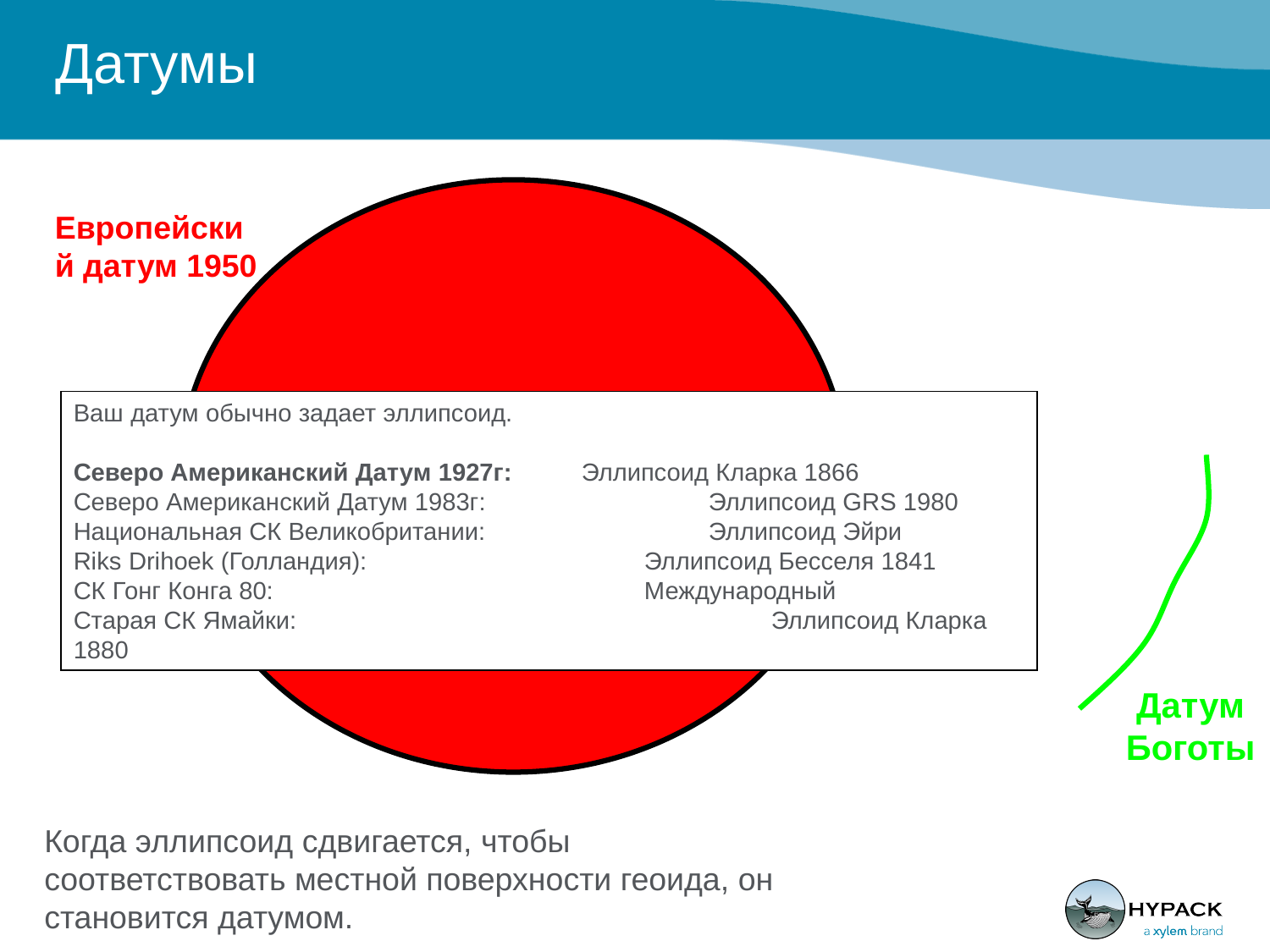

# Датумы

Европейский датум 1950

Ваш датум обычно задает эллипсоид.

Северо Американский Датум 1927г:  	Эллипсоид Кларка 1866
Северо Американский Датум 1983г:  		Эллипсоид GRS 1980
Национальная СК Великобритании:		Эллипсоид Эйри
Riks Drihoek (Голландия):            		         Эллипсоид Бесселя 1841
СК Гонг Конга 80:                  		         Международный
Старая СК Ямайки: 	       			         Эллипсоид Кларка 1880

Международный эллипсоид
Датум Боготы
Когда эллипсоид сдвигается, чтобы соответствовать местной поверхности геоида, он становится датумом.